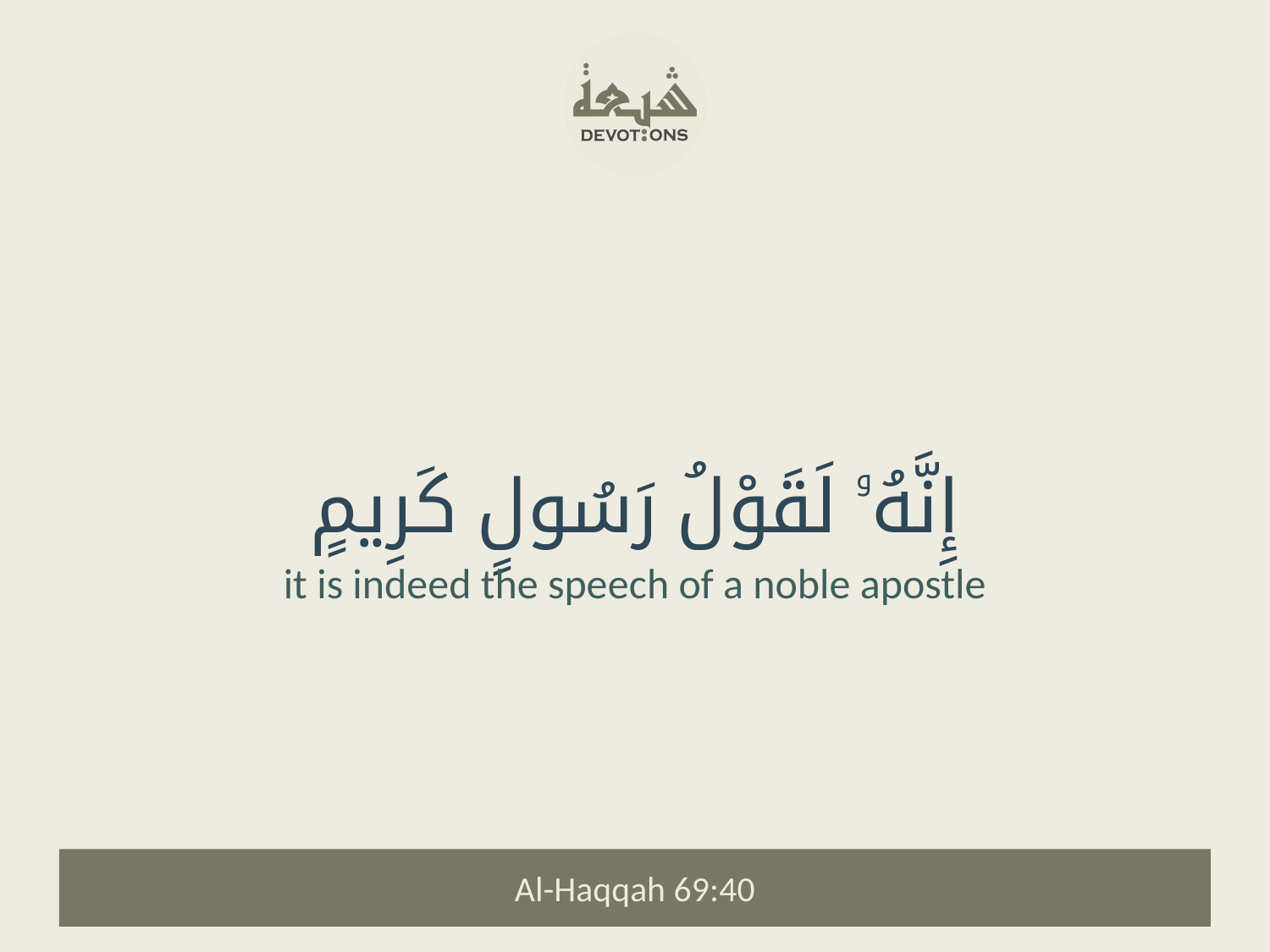

إِنَّهُۥ لَقَوْلُ رَسُولٍ كَرِيمٍ
it is indeed the speech of a noble apostle
Al-Haqqah 69:40